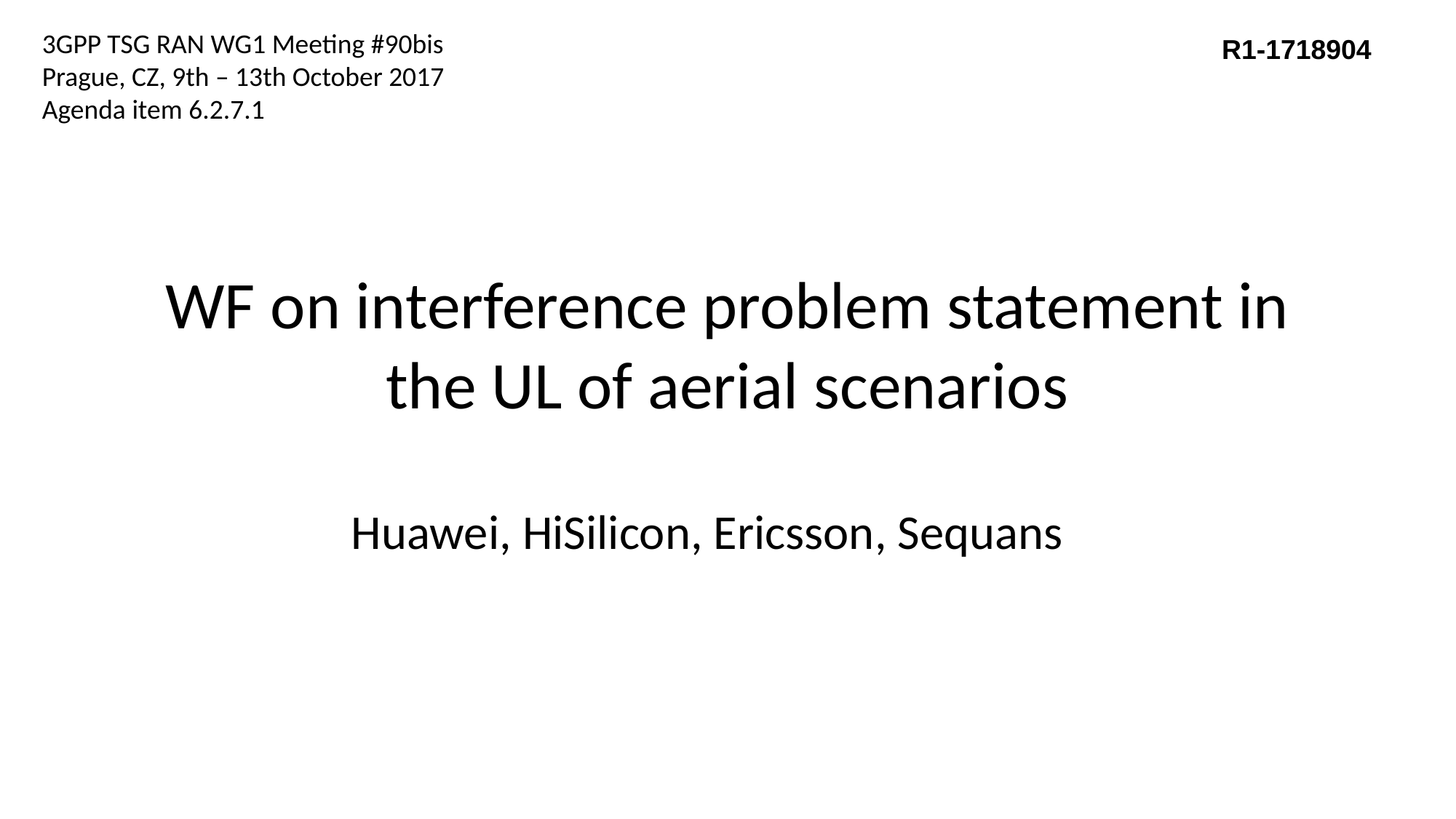

3GPP TSG RAN WG1 Meeting #90bis
Prague, CZ, 9th – 13th October 2017
Agenda item 6.2.7.1
R1-1718904
# WF on interference problem statement in the UL of aerial scenarios
Huawei, HiSilicon, Ericsson, Sequans